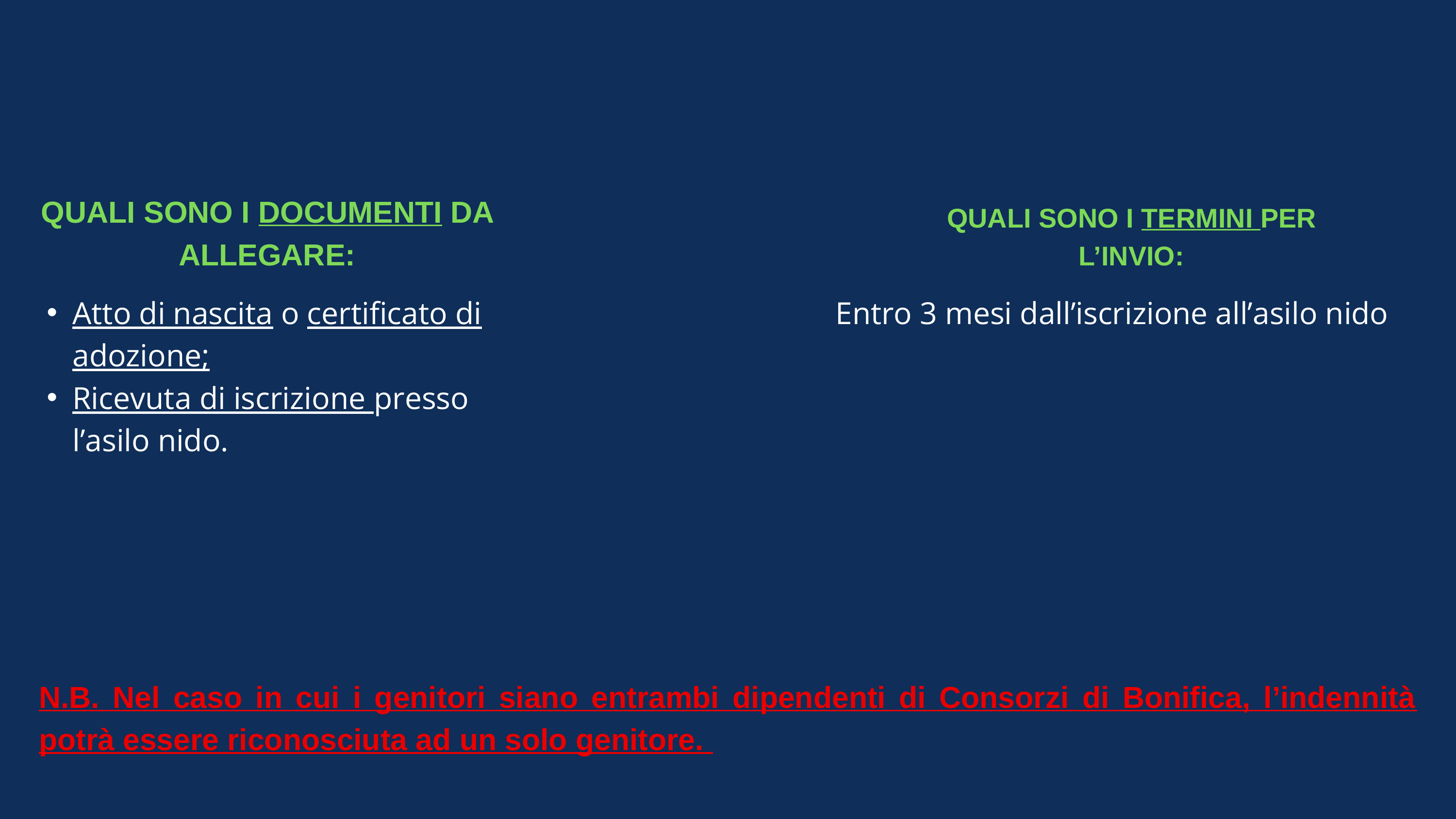

QUALI SONO I DOCUMENTI DA ALLEGARE:
QUALI SONO I TERMINI PER L’INVIO:
Atto di nascita o certificato di adozione;
Ricevuta di iscrizione presso l’asilo nido.
Entro 3 mesi dall’iscrizione all’asilo nido
N.B. Nel caso in cui i genitori siano entrambi dipendenti di Consorzi di Bonifica, l’indennità potrà essere riconosciuta ad un solo genitore.